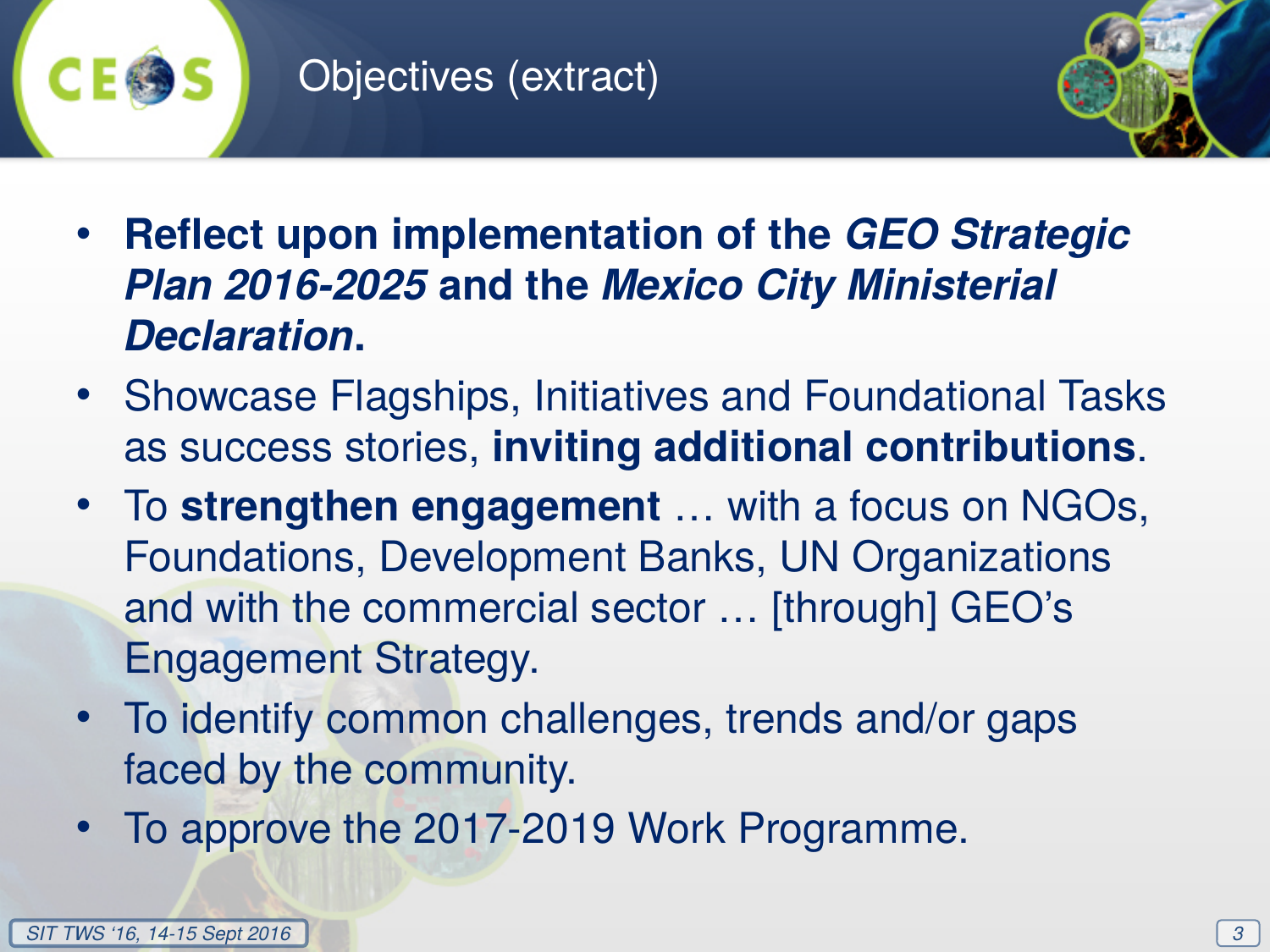

Objectives (extract)
Reflect upon implementation of the GEO Strategic Plan 2016-2025 and the Mexico City Ministerial Declaration.
Showcase Flagships, Initiatives and Foundational Tasks as success stories, inviting additional contributions.
To strengthen engagement … with a focus on NGOs, Foundations, Development Banks, UN Organizations and with the commercial sector … [through] GEO’s Engagement Strategy.
To identify common challenges, trends and/or gaps faced by the community.
To approve the 2017-2019 Work Programme.

3